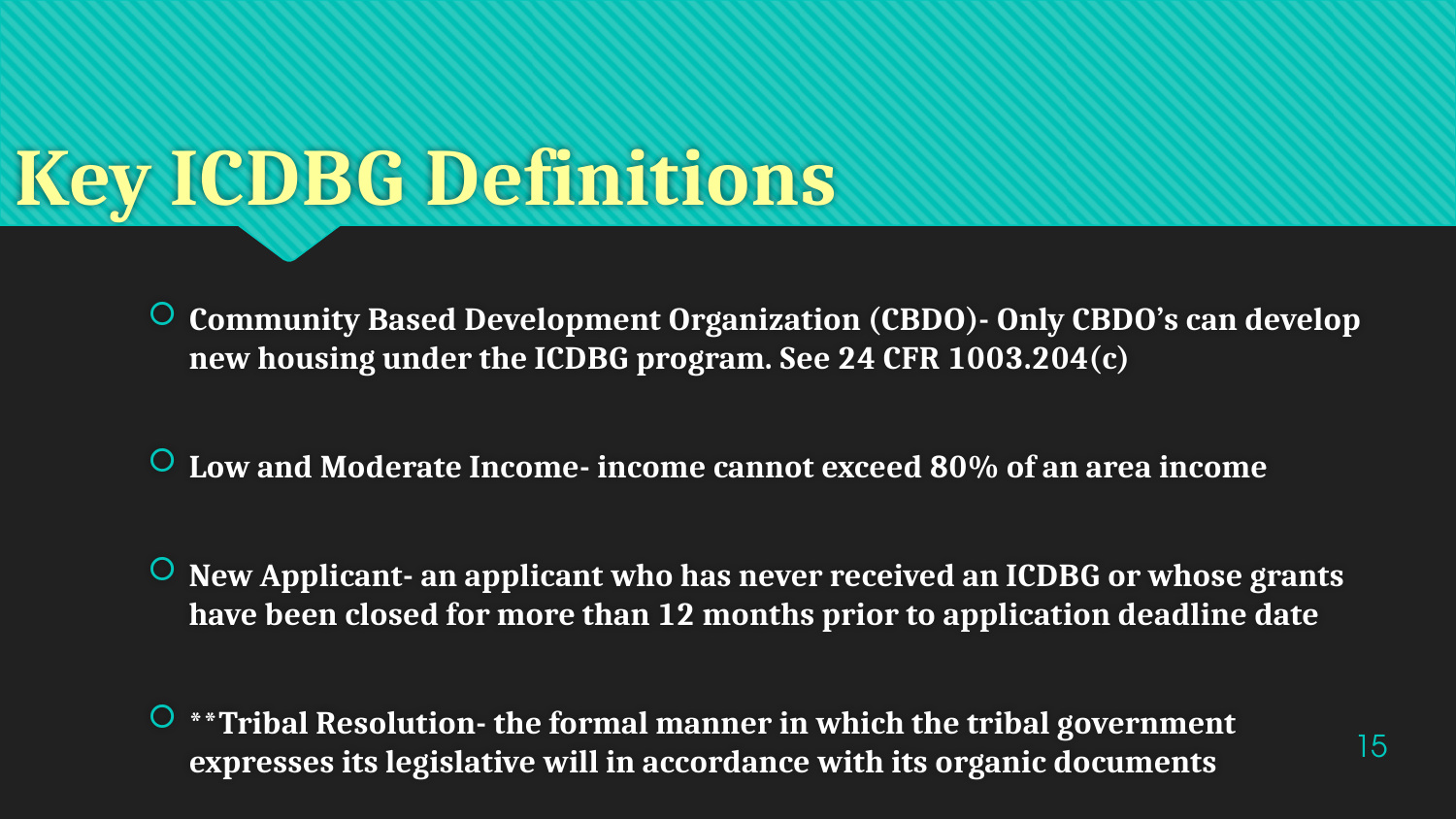

# Key ICDBG Definitions
Community Based Development Organization (CBDO)- Only CBDO’s can develop new housing under the ICDBG program. See 24 CFR 1003.204(c)

Low and Moderate Income- income cannot exceed 80% of an area income

New Applicant- an applicant who has never received an ICDBG or whose grants have been closed for more than 12 months prior to application deadline date

**Tribal Resolution- the formal manner in which the tribal government expresses its legislative will in accordance with its organic documents
15